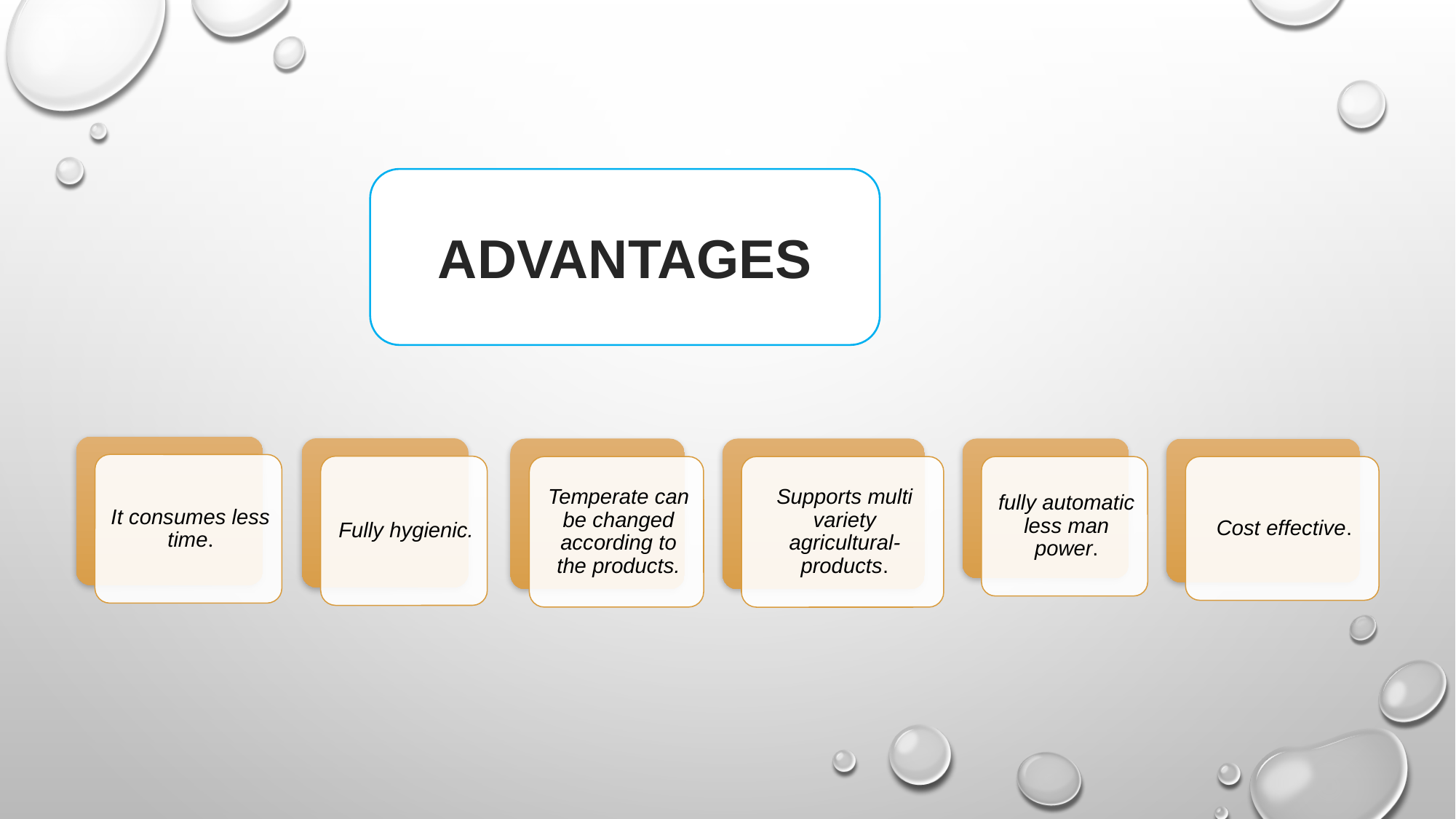

ADVANTAGES
It consumes less time.
Fully hygienic.
Temperate can be changed according to the products.
Supports multi variety agricultural-products.
fully automatic less man power.
Cost effective.